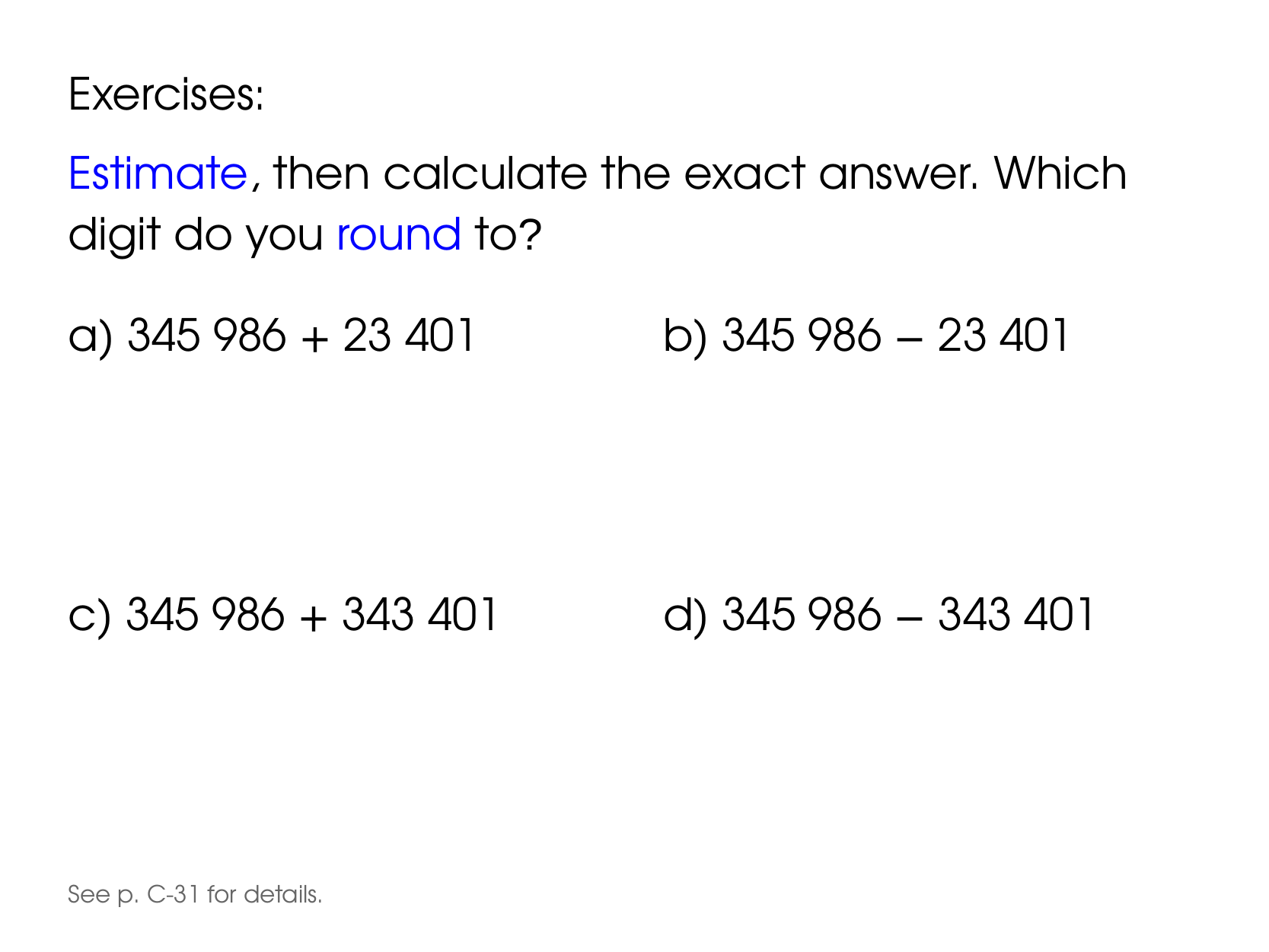

Exercises:
Estimate, then calculate the exact answer. Which digit do you round to?
a) 345 986 + 23 401
b) 345 986 − 23 401
c) 345 986 + 343 401
d) 345 986 − 343 401
See p. C-31 for details.